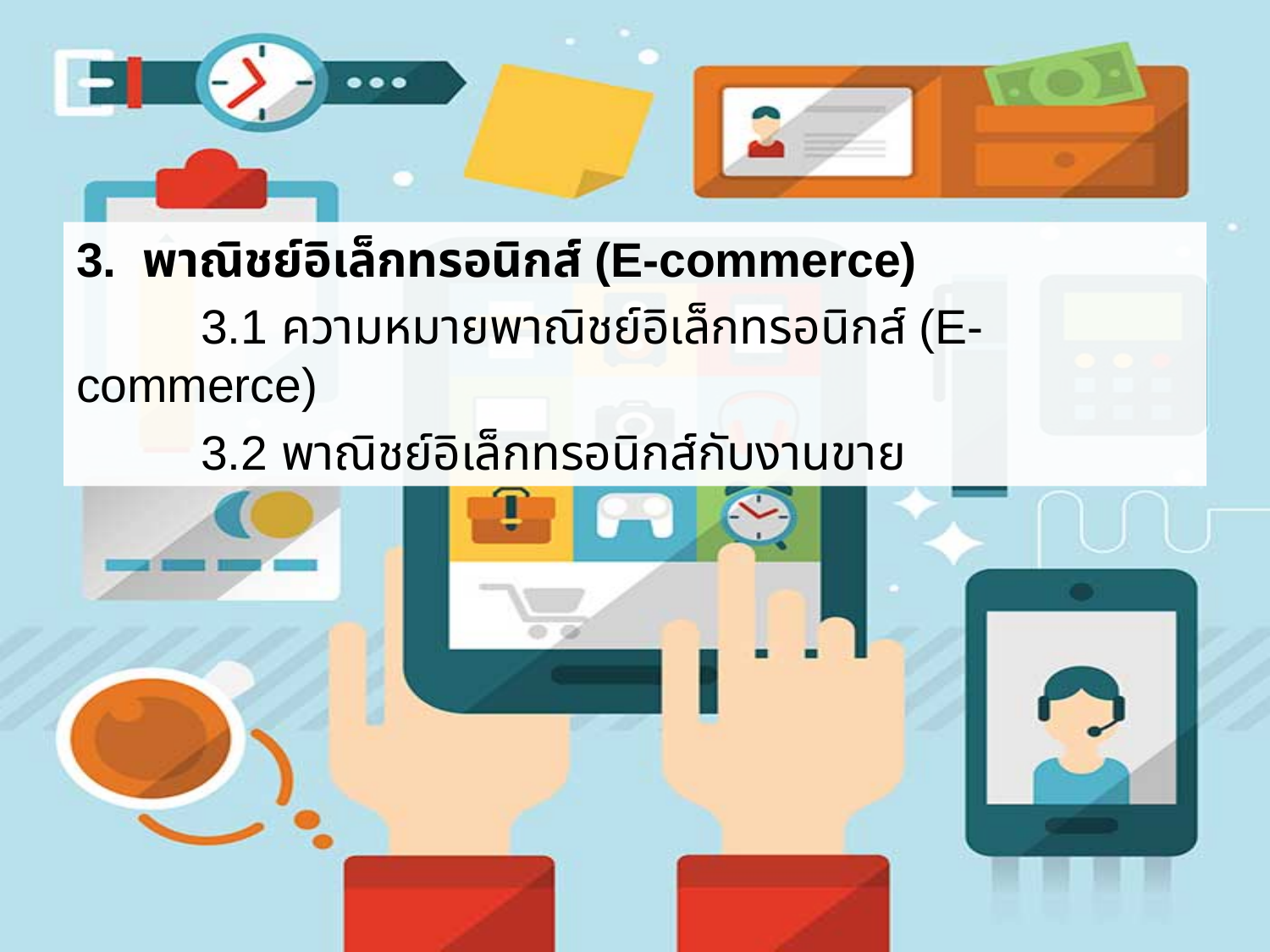

#
3.  พาณิชย์อิเล็กทรอนิกส์ (E-commerce)
	3.1 ความหมายพาณิชย์อิเล็กทรอนิกส์ (E-commerce)
	3.2 พาณิชย์อิเล็กทรอนิกส์กับงานขาย